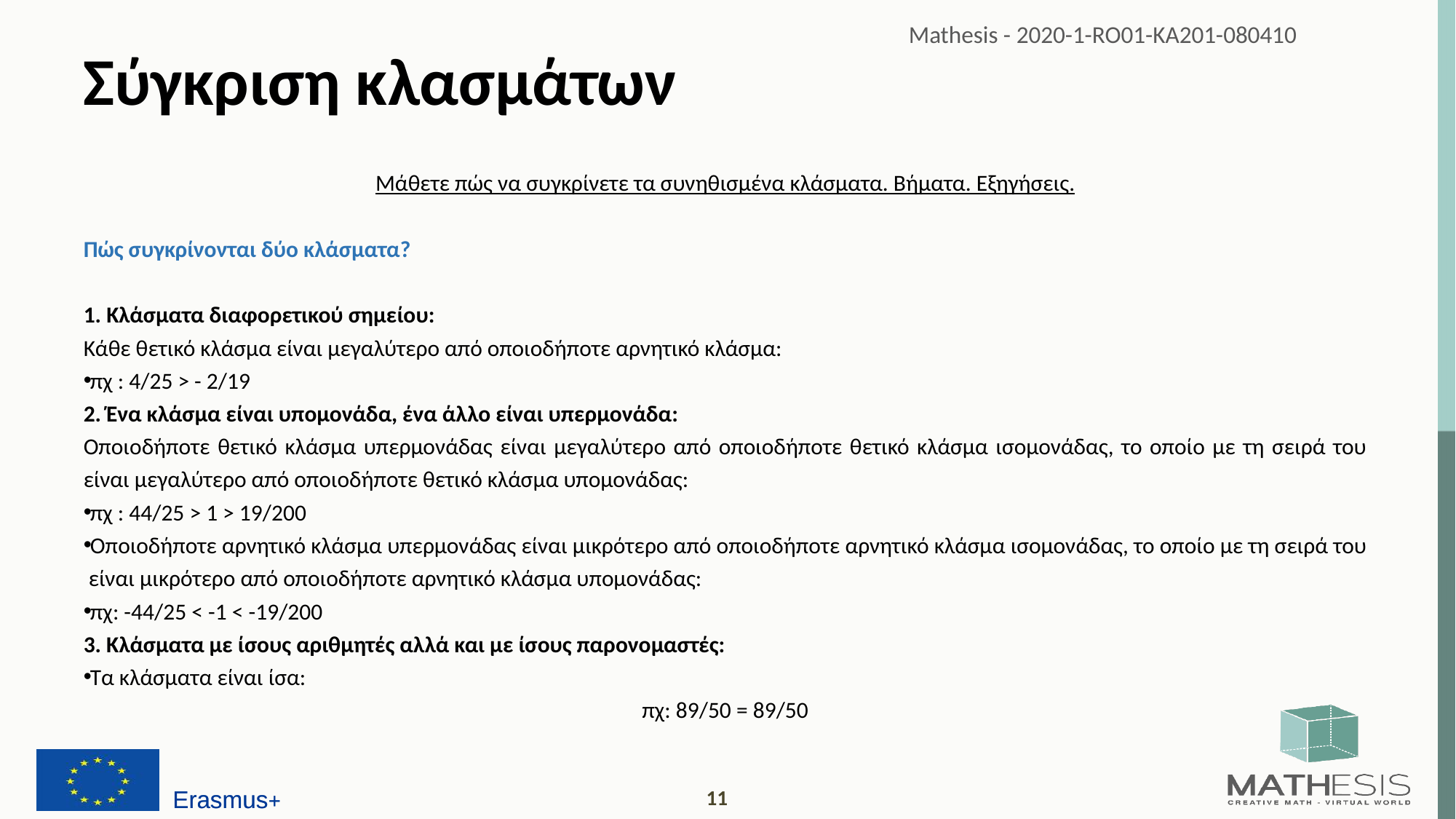

# Σύγκριση κλασμάτων

Μάθετε πώς να συγκρίνετε τα συνηθισμένα κλάσματα. Βήματα. Εξηγήσεις.

Πώς συγκρίνονται δύο κλάσματα?

1. Κλάσματα διαφορετικού σημείου:
Κάθε θετικό κλάσμα είναι μεγαλύτερο από οποιοδήποτε αρνητικό κλάσμα:
πχ : 4/25 > - 2/19
2. Ένα κλάσμα είναι υπομονάδα, ένα άλλο είναι υπερμονάδα:
Οποιοδήποτε θετικό κλάσμα υπερμονάδας είναι μεγαλύτερο από οποιοδήποτε θετικό κλάσμα ισομονάδας, το οποίο με τη σειρά του είναι μεγαλύτερο από οποιοδήποτε θετικό κλάσμα υπομονάδας:
πχ : 44/25 > 1 > 19/200
Οποιοδήποτε αρνητικό κλάσμα υπερμονάδας είναι μικρότερο από οποιοδήποτε αρνητικό κλάσμα ισομονάδας, το οποίο με τη σειρά του είναι μικρότερο από οποιοδήποτε αρνητικό κλάσμα υπομονάδας:
πχ: -44/25 < -1 < -19/200
3. Κλάσματα με ίσους αριθμητές αλλά και με ίσους παρονομαστές:
Τα κλάσματα είναι ίσα:
πχ: 89/50 = 89/50